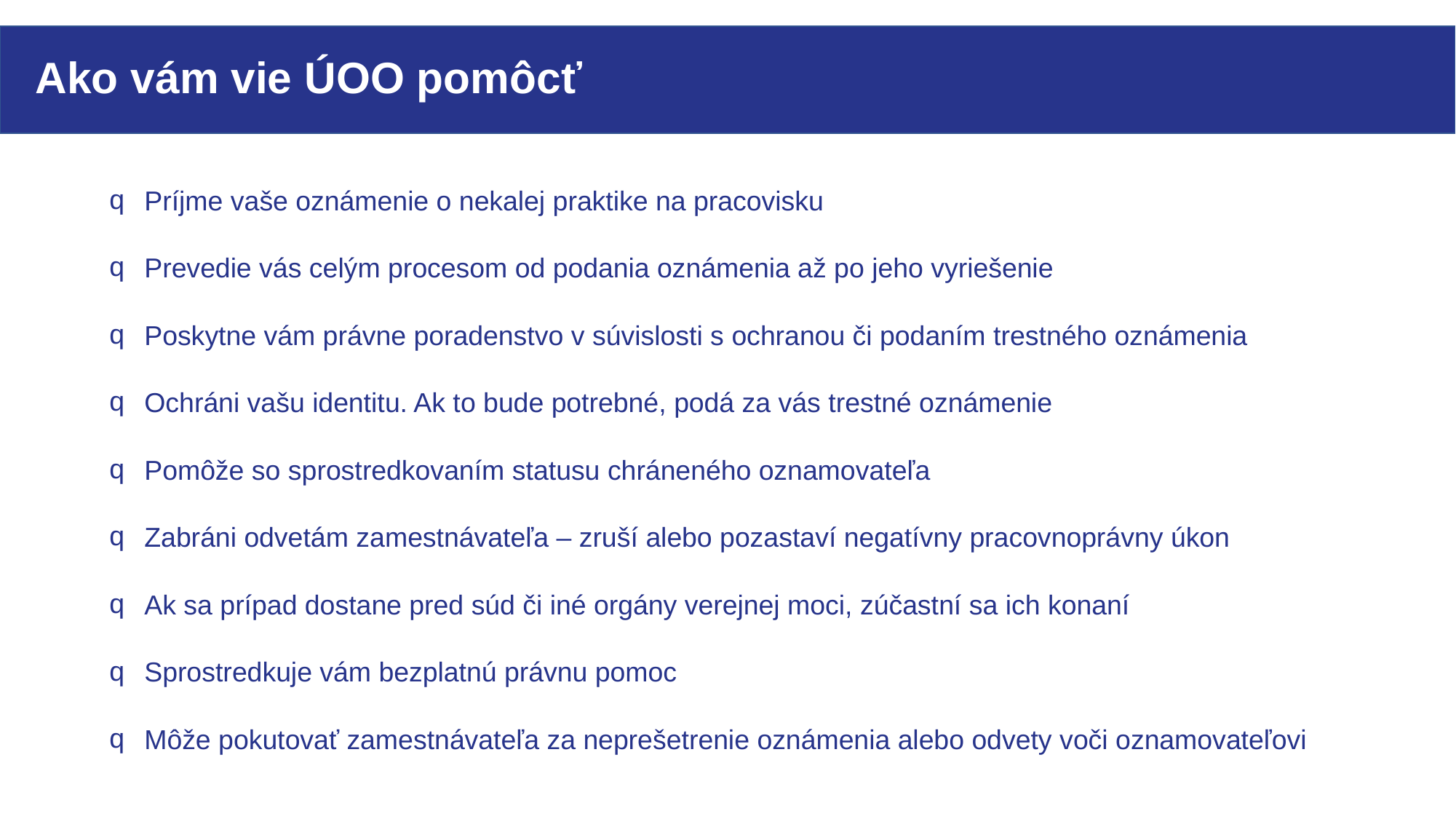

Ako vám vie ÚOO pomôcť

 Príjme vaše oznámenie o nekalej praktike na pracovisku
 Prevedie vás celým procesom od podania oznámenia až po jeho vyriešenie
 Poskytne vám právne poradenstvo v súvislosti s ochranou či podaním trestného oznámenia
 Ochráni vašu identitu. Ak to bude potrebné, podá za vás trestné oznámenie
 Pomôže so sprostredkovaním statusu chráneného oznamovateľa
 Zabráni odvetám zamestnávateľa – zruší alebo pozastaví negatívny pracovnoprávny úkon
 Ak sa prípad dostane pred súd či iné orgány verejnej moci, zúčastní sa ich konaní
 Sprostredkuje vám bezplatnú právnu pomoc
 Môže pokutovať zamestnávateľa za neprešetrenie oznámenia alebo odvety voči oznamovateľovi